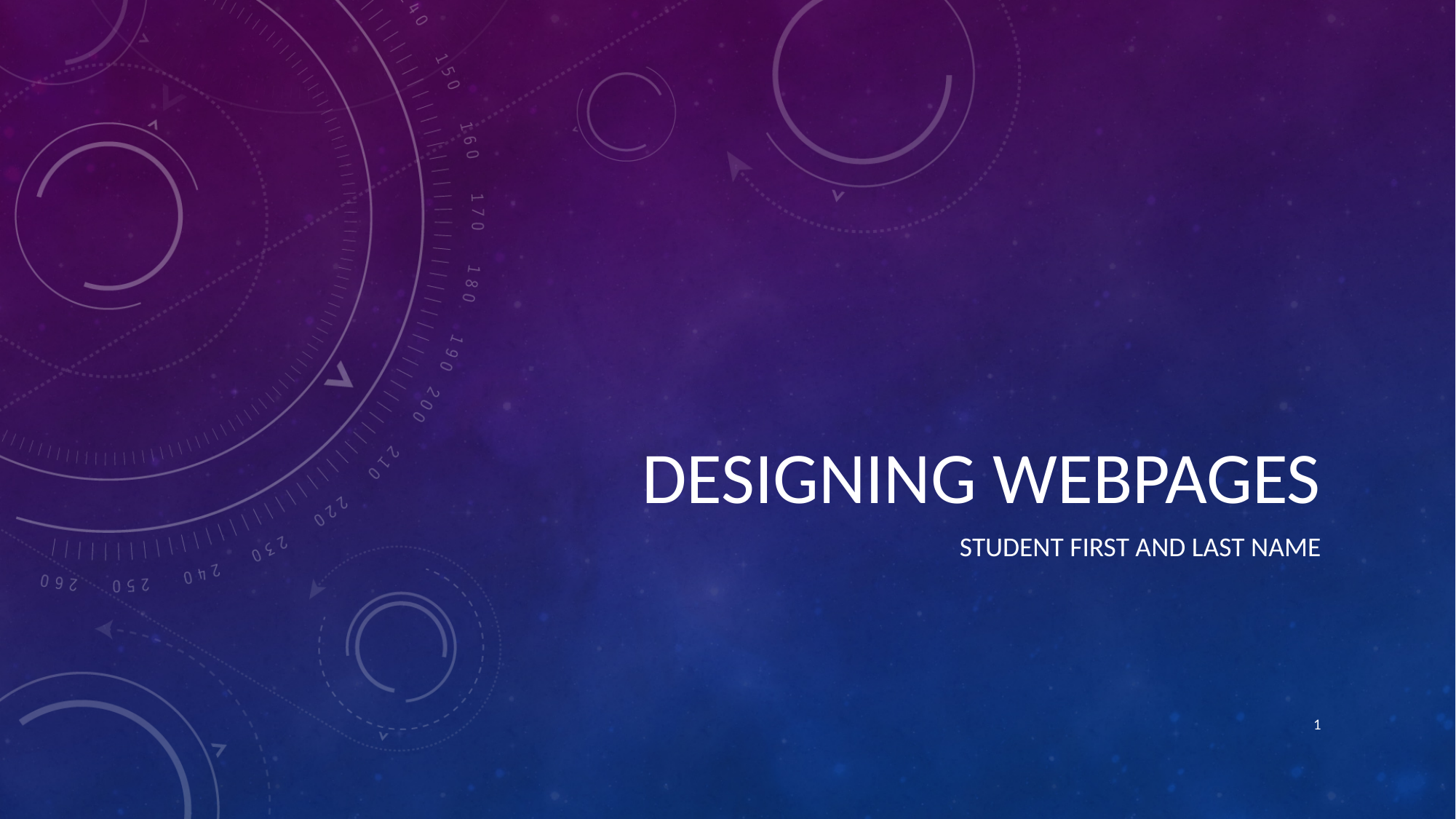

# Designing WebPages
Student first and last name

1